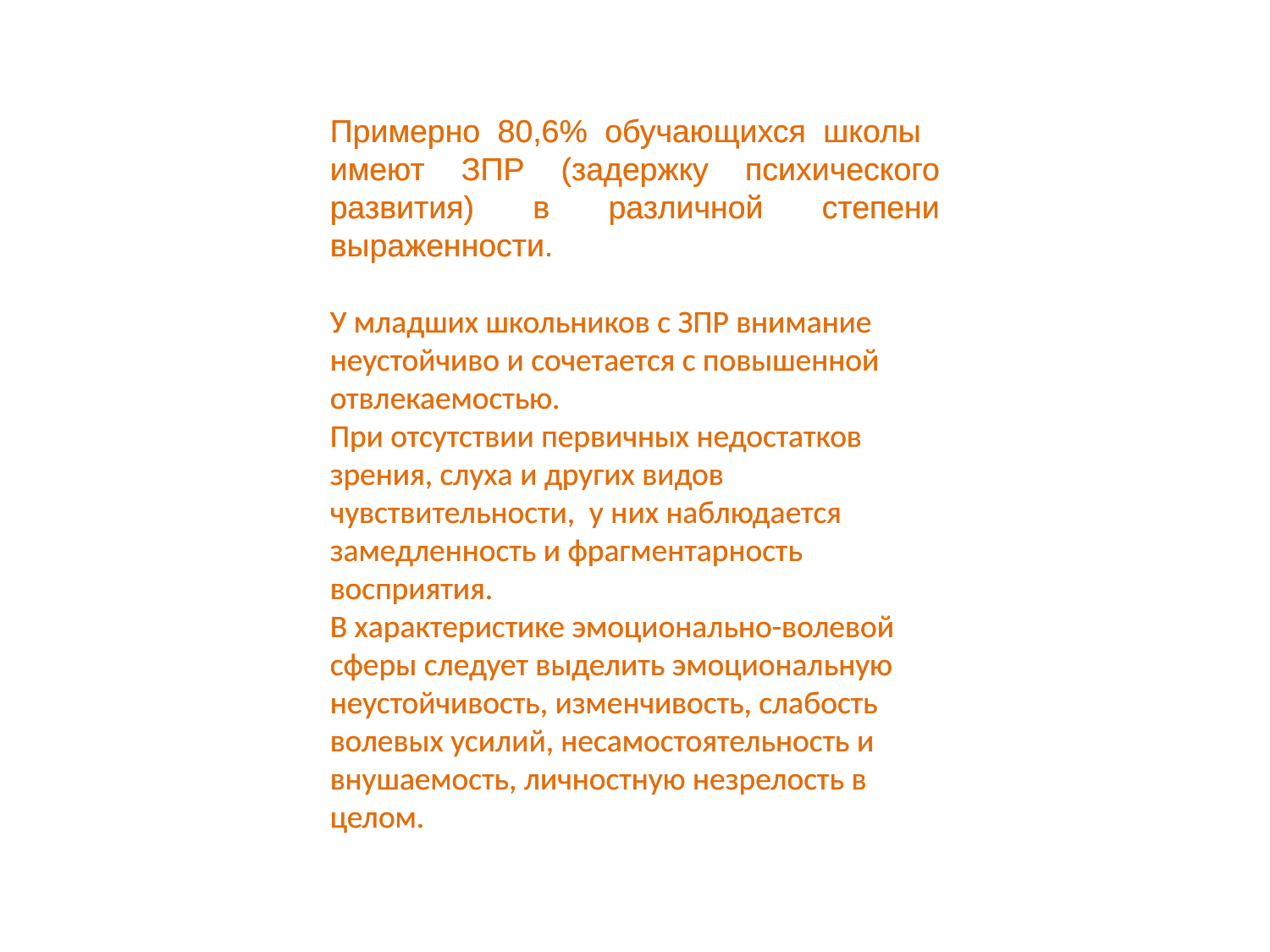

Примерно 80,6% обучающихся школы  имеют ЗПР (задержку психического развития) в различной степени выраженности.

У младших школьников с ЗПР внимание неустойчиво и сочетается с повышенной отвлекаемостью.
При отсутствии первичных недостатков зрения, слуха и других видов чувствительности,  у них наблюдается замедленность и фрагментарность восприятия.
В характеристике эмоционально-волевой сферы следует выделить эмоциональную неустойчивость, изменчивость, слабость волевых усилий, несамостоятельность и внушаемость, личностную незрелость в целом.
Примерно 80,6% обучающихся школы  имеют ЗПР (задержку психического развития) в различной степени выраженности.

У младших школьников с ЗПР внимание неустойчиво и сочетается с повышенной отвлекаемостью.
При отсутствии первичных недостатков зрения, слуха и других видов чувствительности,  у них наблюдается замедленность и фрагментарность восприятия.
В характеристике эмоционально-волевой сферы следует выделить эмоциональную неустойчивость, изменчивость, слабость волевых усилий, несамостоятельность и внушаемость, личностную незрелость в целом.
#